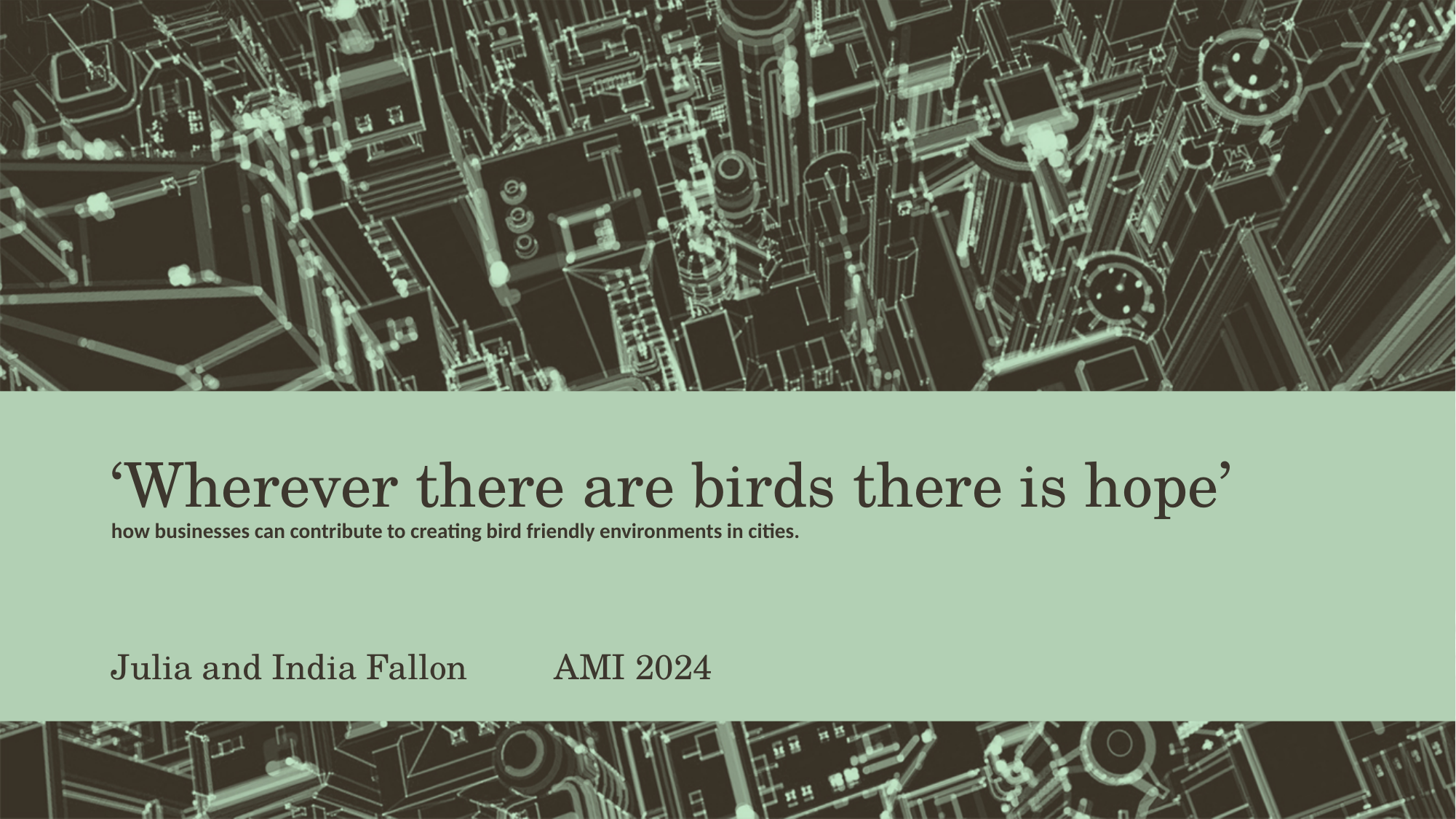

# ‘Wherever there are birds there is hope’ how businesses can contribute to creating bird friendly environments in cities.
Julia and India Fallon         AMI 2024